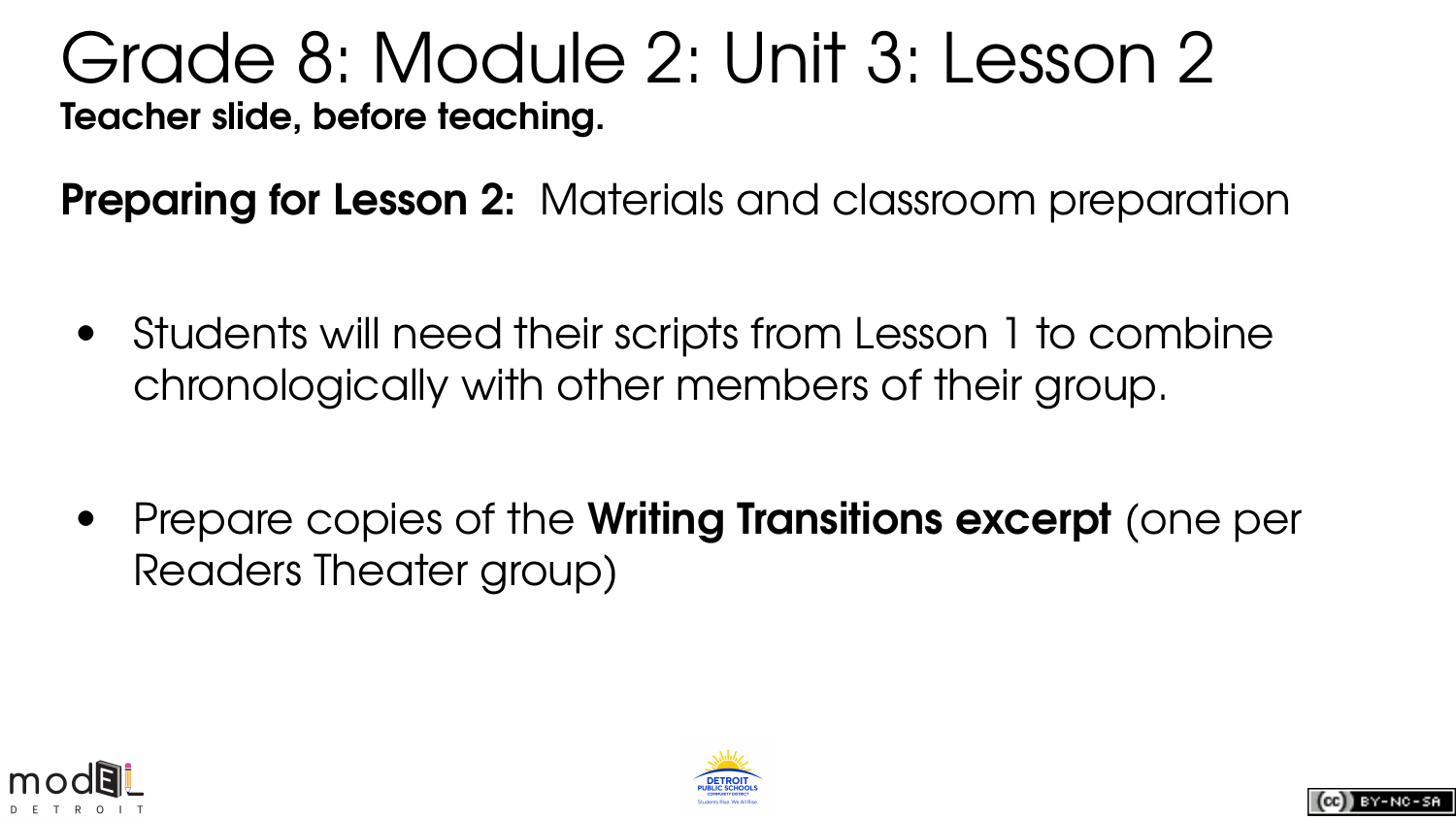

# Grade 8: Module 2: Unit 3: Lesson 2
Teacher slide, before teaching.
Preparing for Lesson 2:  Materials and classroom preparation

Students will need their scripts from Lesson 1 to combine chronologically with other members of their group.

Prepare copies of the Writing Transitions excerpt (one per Readers Theater group)